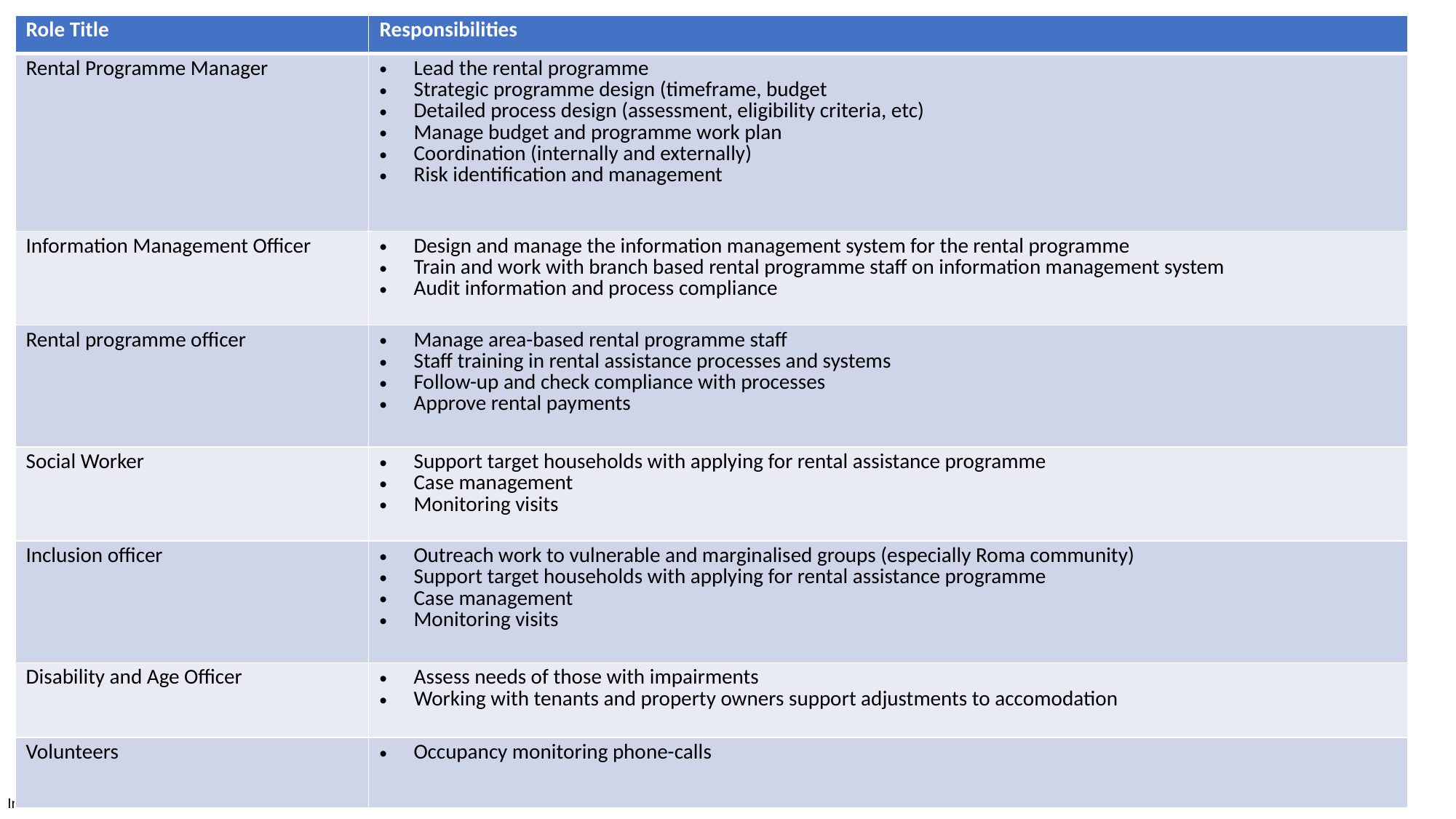

| Role Title | Responsibilities |
| --- | --- |
| Rental Programme Manager | Lead the rental programme Strategic programme design (timeframe, budget Detailed process design (assessment, eligibility criteria, etc) Manage budget and programme work plan Coordination (internally and externally) Risk identification and management |
| Information Management Officer | Design and manage the information management system for the rental programme Train and work with branch based rental programme staff on information management system Audit information and process compliance |
| Rental programme officer | Manage area-based rental programme staff Staff training in rental assistance processes and systems Follow-up and check compliance with processes Approve rental payments |
| Social Worker | Support target households with applying for rental assistance programme Case management Monitoring visits |
| Inclusion officer | Outreach work to vulnerable and marginalised groups (especially Roma community) Support target households with applying for rental assistance programme Case management Monitoring visits |
| Disability and Age Officer | Assess needs of those with impairments Working with tenants and property owners support adjustments to accomodation |
| Volunteers | Occupancy monitoring phone-calls |